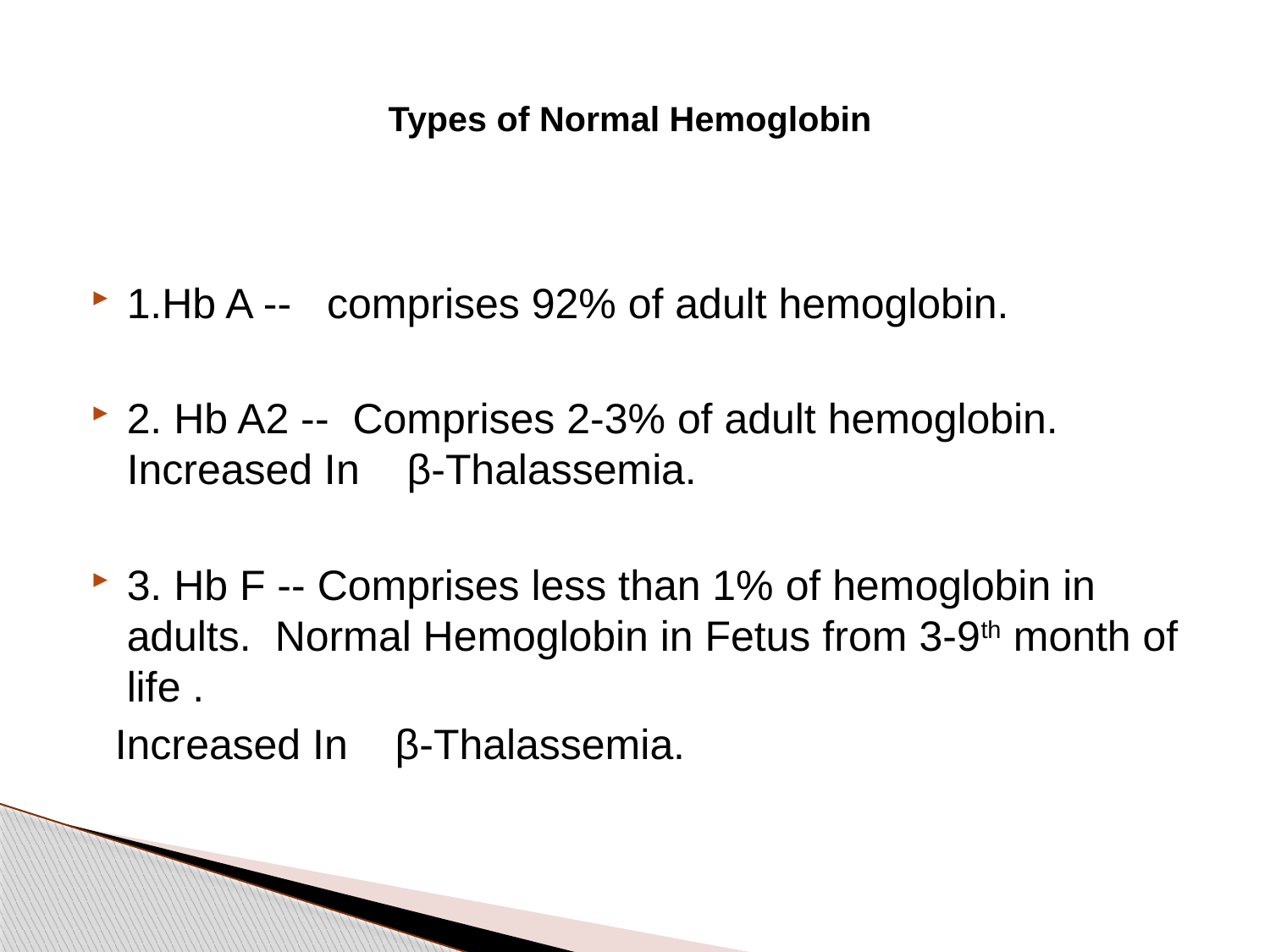

# Types of Normal Hemoglobin

1.Hb A --   comprises 92% of adult hemoglobin.

2. Hb A2 --  Comprises 2-3% of adult hemoglobin. Increased In    β-Thalassemia.

3. Hb F -- Comprises less than 1% of hemoglobin in adults.  Normal Hemoglobin in Fetus from 3-9th month of life .
  Increased In    β-Thalassemia.